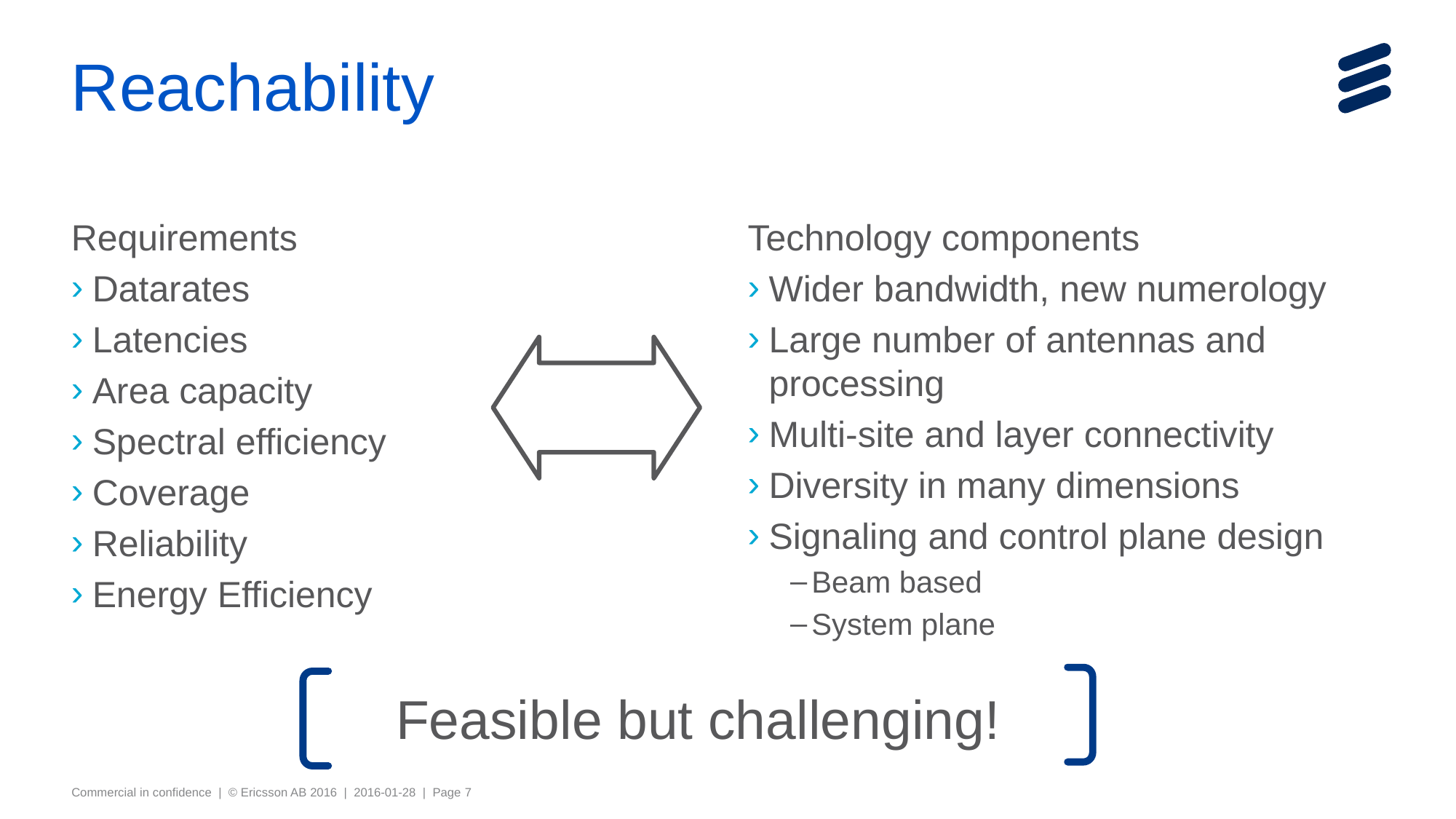

# Reachability
Requirements
Datarates
Latencies
Area capacity
Spectral efficiency
Coverage
Reliability
Energy Efficiency

Technology components
Wider bandwidth, new numerology
Large number of antennas and processing
Multi-site and layer connectivity
Diversity in many dimensions
Signaling and control plane design
Beam based
System plane

Feasible but challenging!